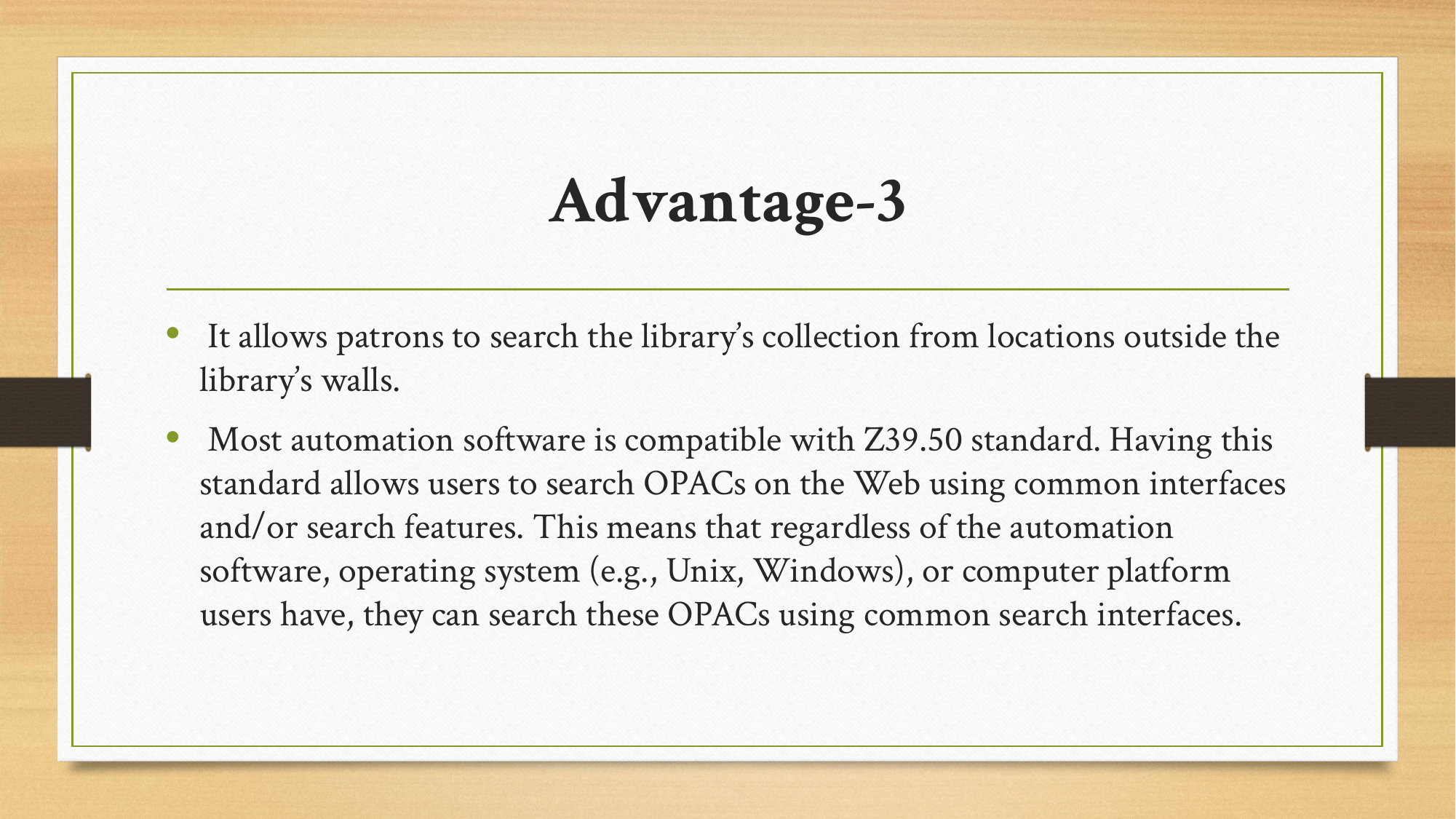

# Advantage-3
 It allows patrons to search the library’s collection from locations outside the library’s walls.
 Most automation software is compatible with Z39.50 standard. Having this standard allows users to search OPACs on the Web using common interfaces and/or search features. This means that regardless of the automation software, operating system (e.g., Unix, Windows), or computer platform users have, they can search these OPACs using common search interfaces.